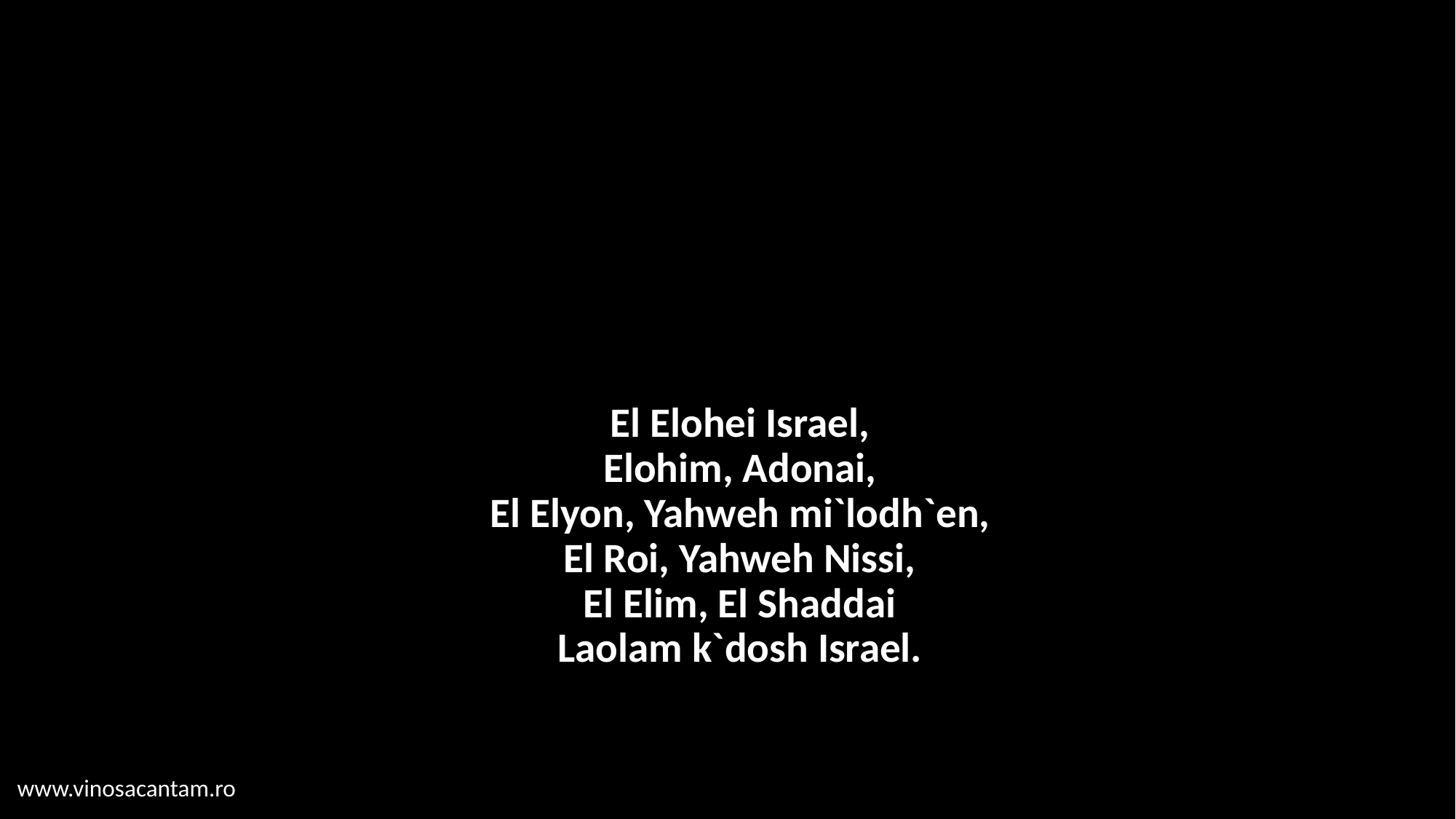

# El Elohei Israel, Elohim, Adonai, El Elyon, Yahweh mi`lodh`en, El Roi, Yahweh Nissi, El Elim, El Shaddai Laolam k`dosh Israel.
www.vinosacantam.ro